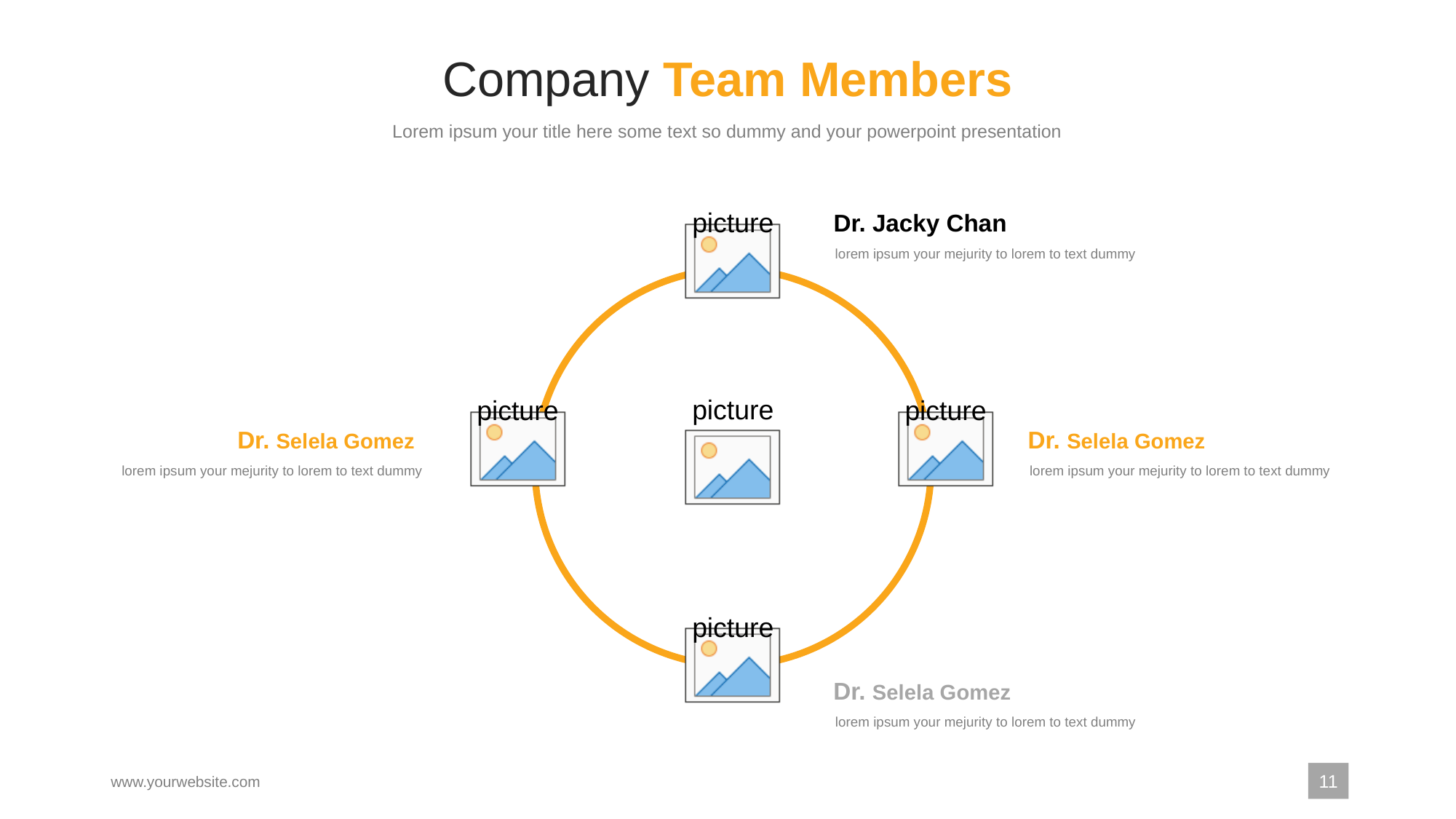

# Company Team Members
Lorem ipsum your title here some text so dummy and your powerpoint presentation

Dr. Jacky Chan
lorem ipsum your mejurity to lorem to text dummy

Dr. Selela Gomez
lorem ipsum your mejurity to lorem to text dummy
Dr. Selela Gomez
lorem ipsum your mejurity to lorem to text dummy

Dr. Selela Gomez
lorem ipsum your mejurity to lorem to text dummy
11
www.yourwebsite.com